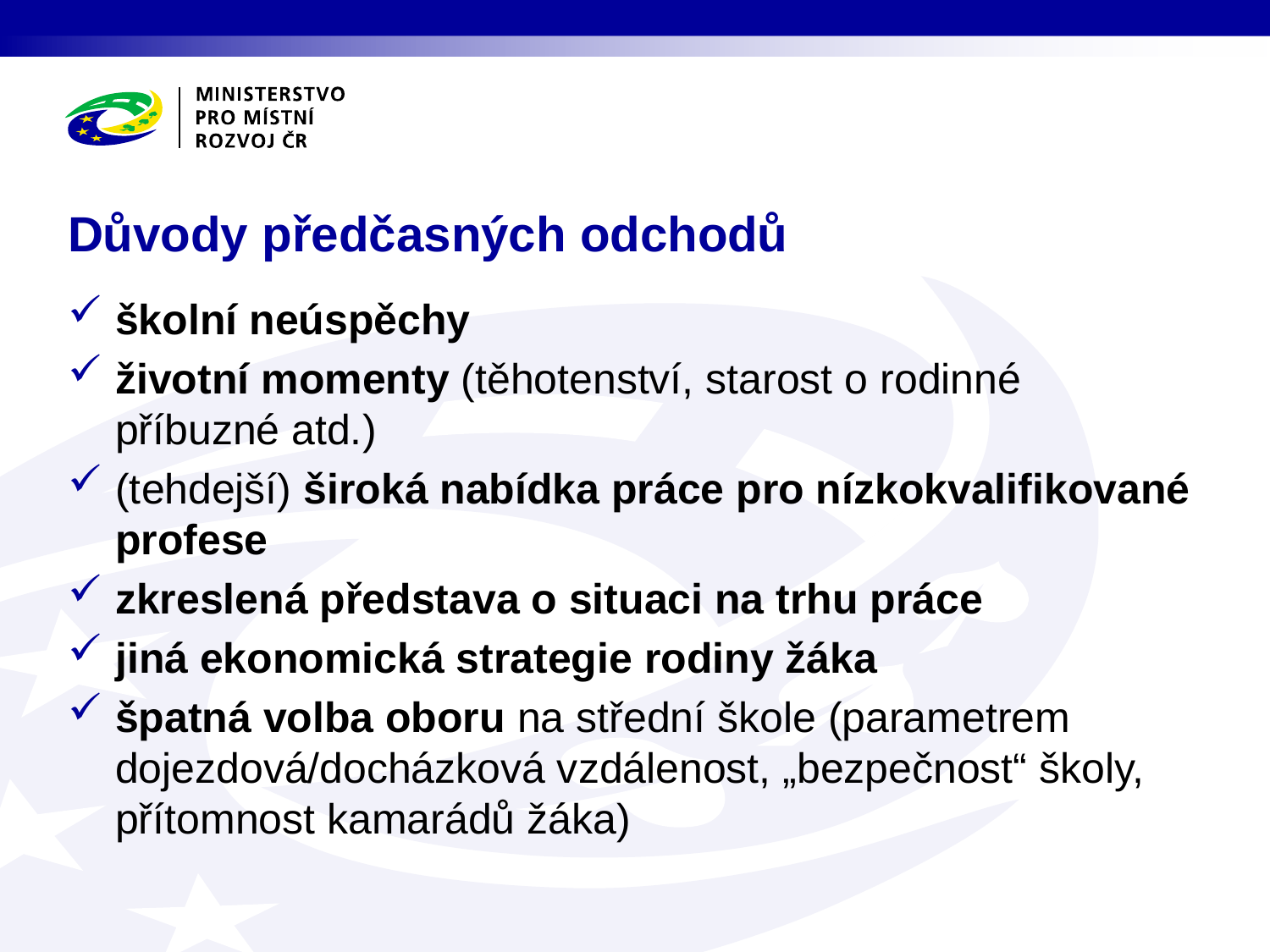

# Důvody předčasných odchodů
školní neúspěchy
životní momenty (těhotenství, starost o rodinné příbuzné atd.)
(tehdejší) široká nabídka práce pro nízkokvalifikované profese
zkreslená představa o situaci na trhu práce
jiná ekonomická strategie rodiny žáka
špatná volba oboru na střední škole (parametrem dojezdová/docházková vzdálenost, „bezpečnost“ školy, přítomnost kamarádů žáka)